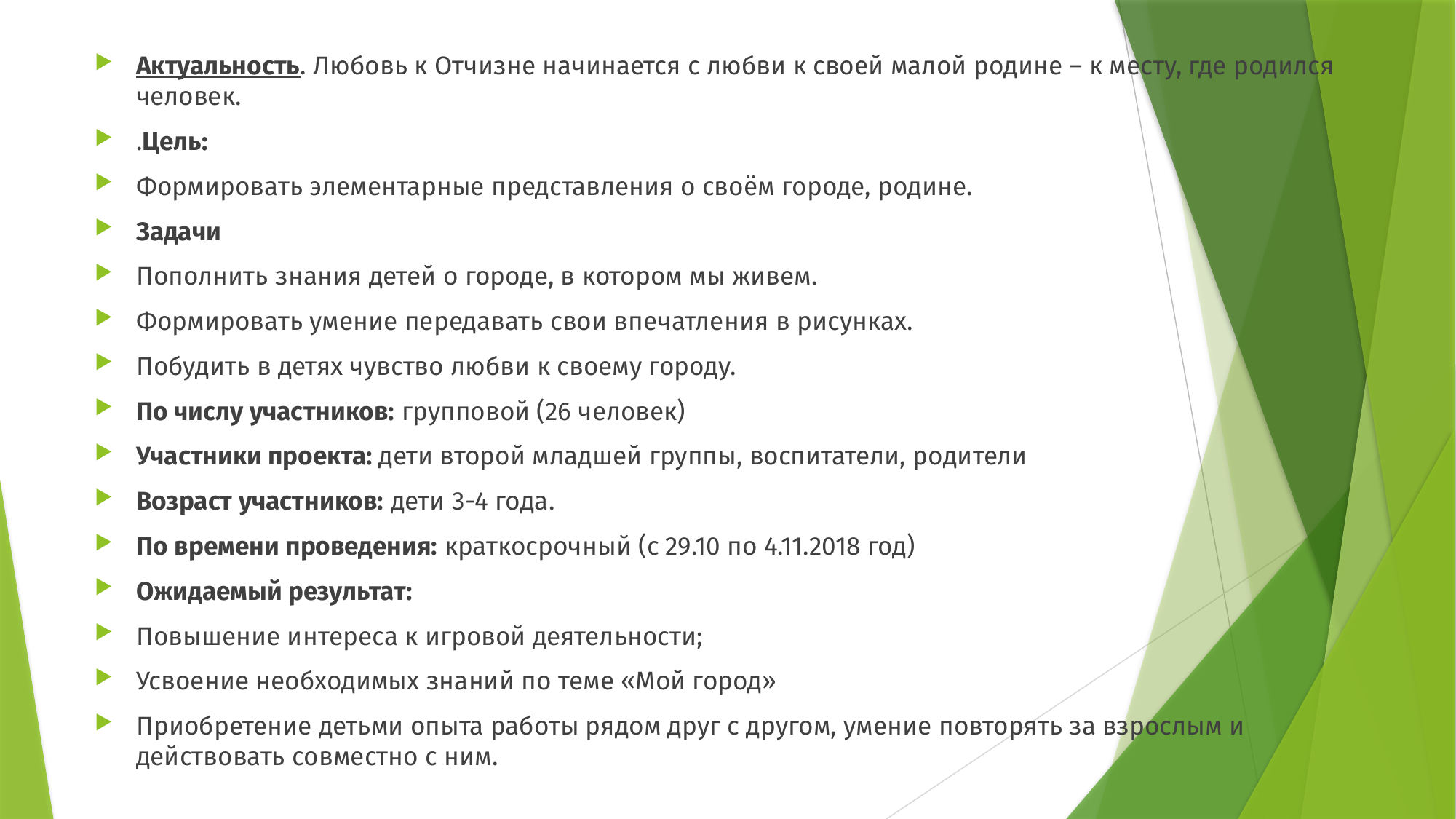

#
Актуальность. Любовь к Отчизне начинается с любви к своей малой родине – к месту, где родился человек.
.Цель:
Формировать элементарные представления о своём городе, родине.
Задачи
Пополнить знания детей о городе, в котором мы живем.
Формировать умение передавать свои впечатления в рисунках.
Побудить в детях чувство любви к своему городу.
По числу участников: групповой (26 человек)
Участники проекта: дети второй младшей группы, воспитатели, родители
Возраст участников: дети 3-4 года.
По времени проведения: краткосрочный (с 29.10 по 4.11.2018 год)
Ожидаемый результат:
Повышение интереса к игровой деятельности;
Усвоение необходимых знаний по теме «Мой город»
Приобретение детьми опыта работы рядом друг с другом, умение повторять за взрослым и действовать совместно с ним.